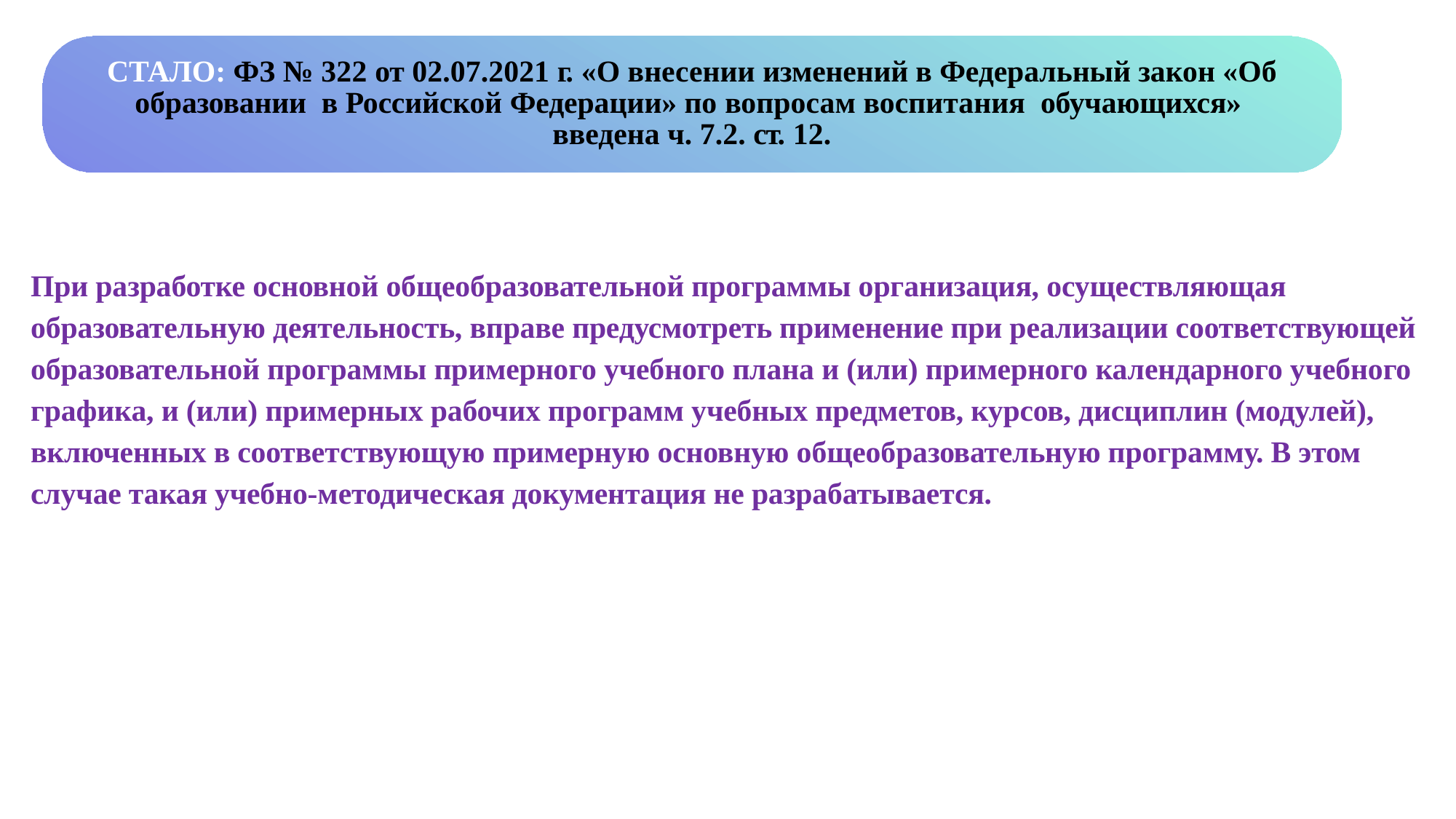

СТАЛО: ФЗ № 322 от 02.07.2021 г. «О внесении изменений в Федеральный закон «Об образовании  в Российской Федерации» по вопросам воспитания  обучающихся»
введена ч. 7.2. ст. 12.
При разработке основной общеобразовательной программы организация, осуществляющая образовательную деятельность, вправе предусмотреть применение при реализации соответствующей образовательной программы примерного учебного плана и (или) примерного календарного учебного графика, и (или) примерных рабочих программ учебных предметов, курсов, дисциплин (модулей), включенных в соответствующую примерную основную общеобразовательную программу. В этом случае такая учебно-методическая документация не разрабатывается.